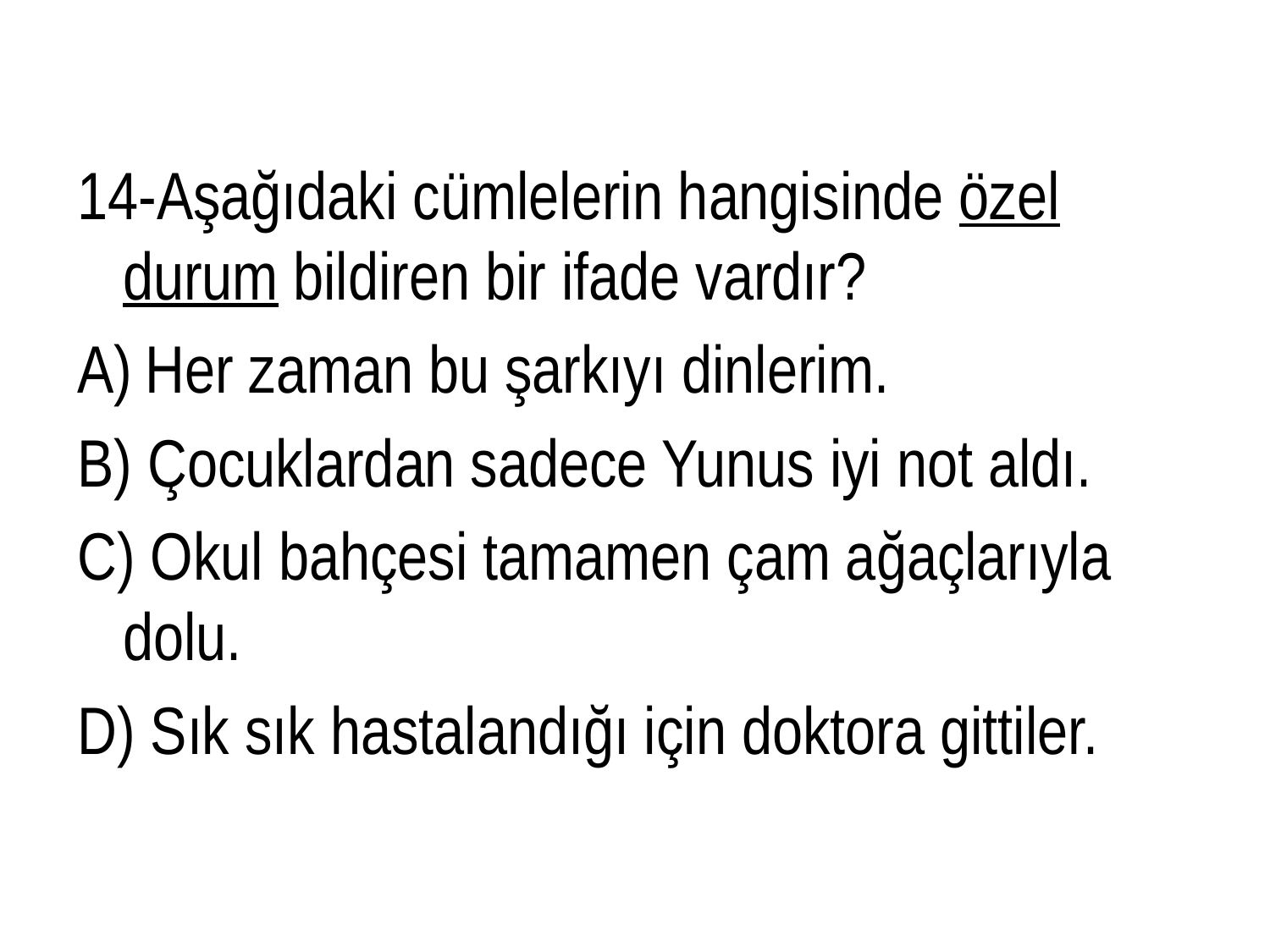

14-Aşağıdaki cümlelerin hangisinde özel durum bildiren bir ifade vardır?
Her zaman bu şarkıyı dinlerim.
B) Çocuklardan sadece Yunus iyi not aldı.
C) Okul bahçesi tamamen çam ağaçlarıyla dolu.
D) Sık sık hastalandığı için doktora gittiler.